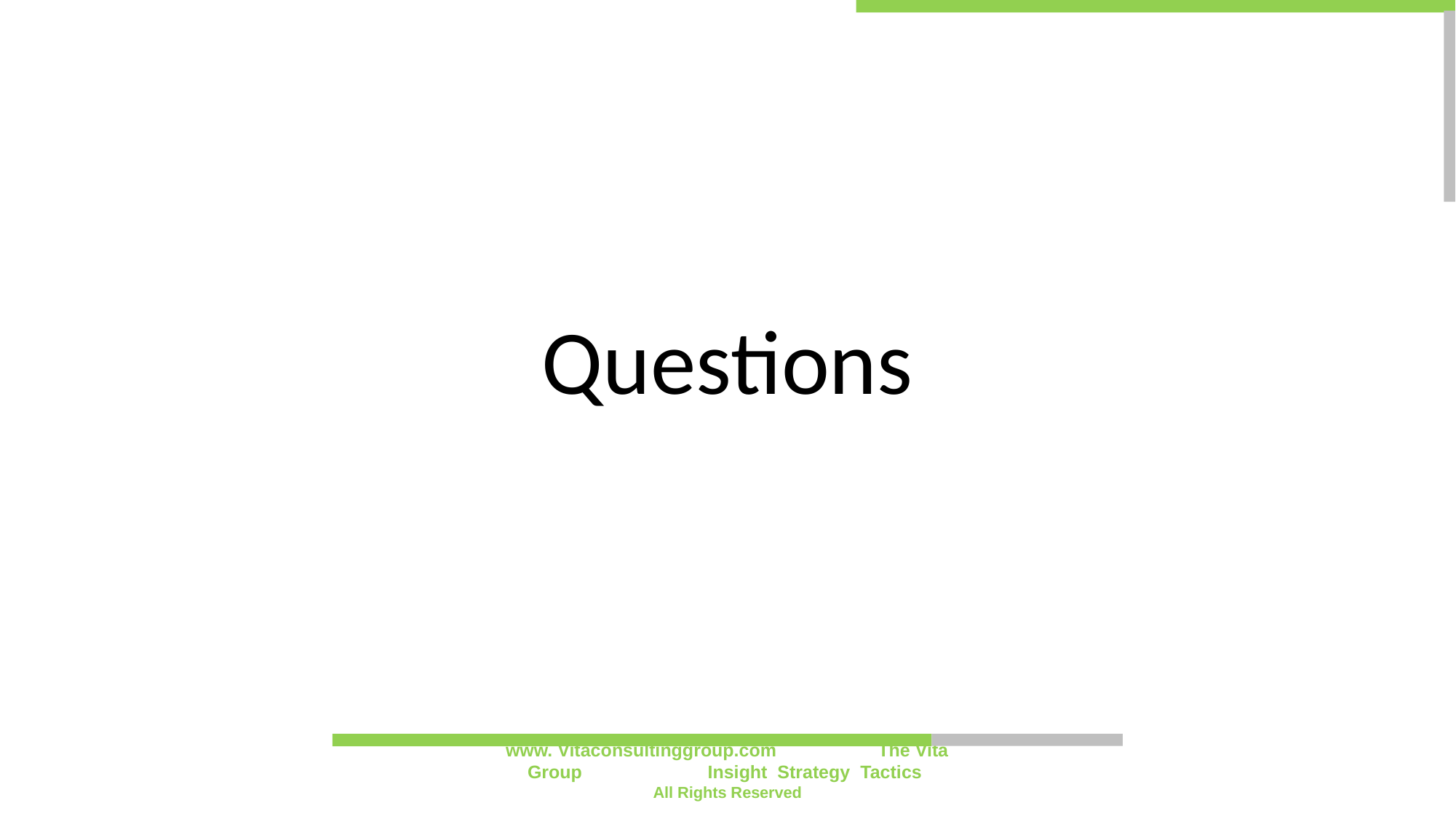

# Questions

www. Vitaconsultinggroup.com                    The Vita Group	              Insight  Strategy  Tactics
All Rights Reserved